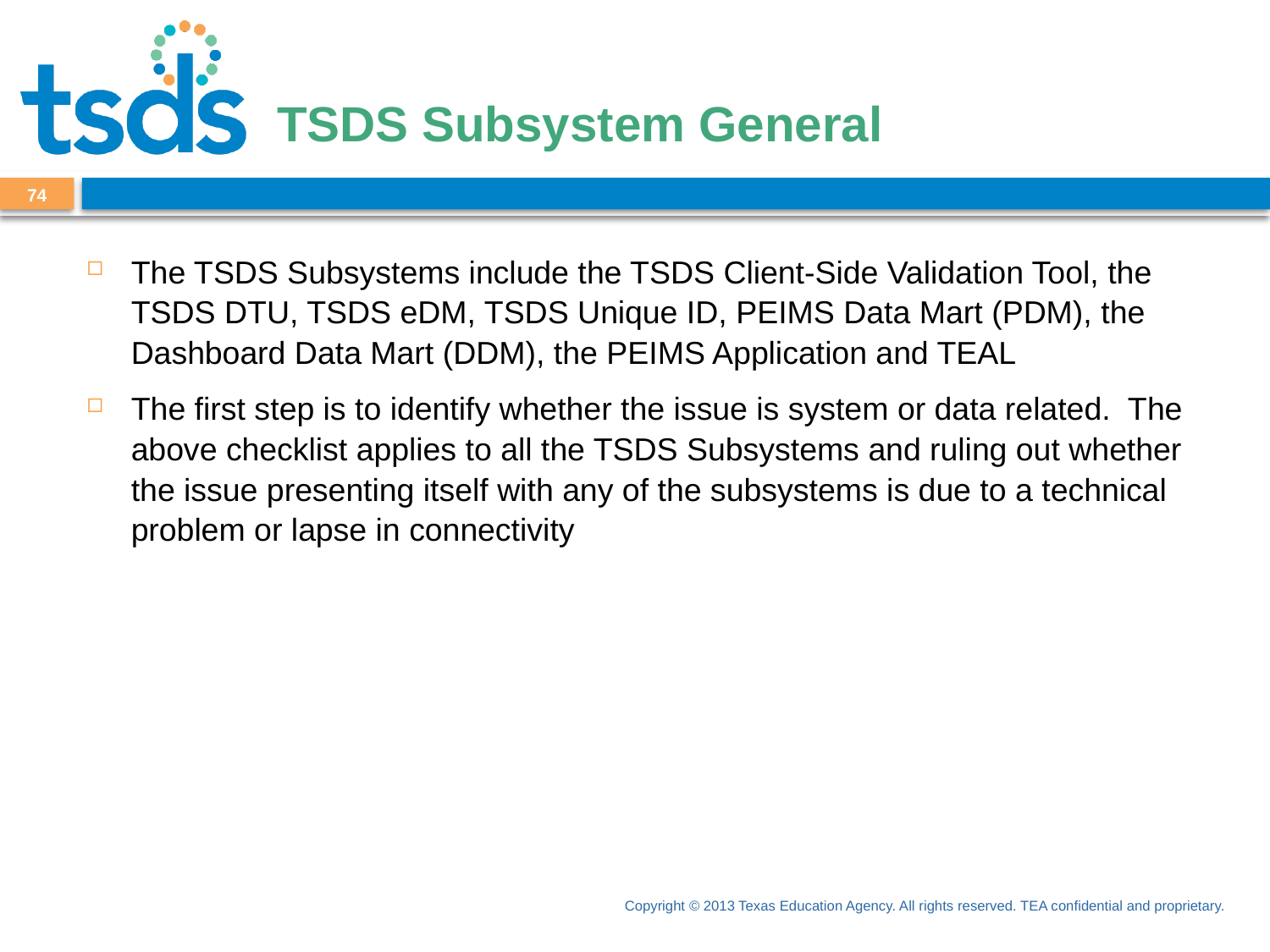

# TSDS Subsystem General
74
The TSDS Subsystems include the TSDS Client-Side Validation Tool, the TSDS DTU, TSDS eDM, TSDS Unique ID, PEIMS Data Mart (PDM), the Dashboard Data Mart (DDM), the PEIMS Application and TEAL
The first step is to identify whether the issue is system or data related.  The above checklist applies to all the TSDS Subsystems and ruling out whether the issue presenting itself with any of the subsystems is due to a technical problem or lapse in connectivity